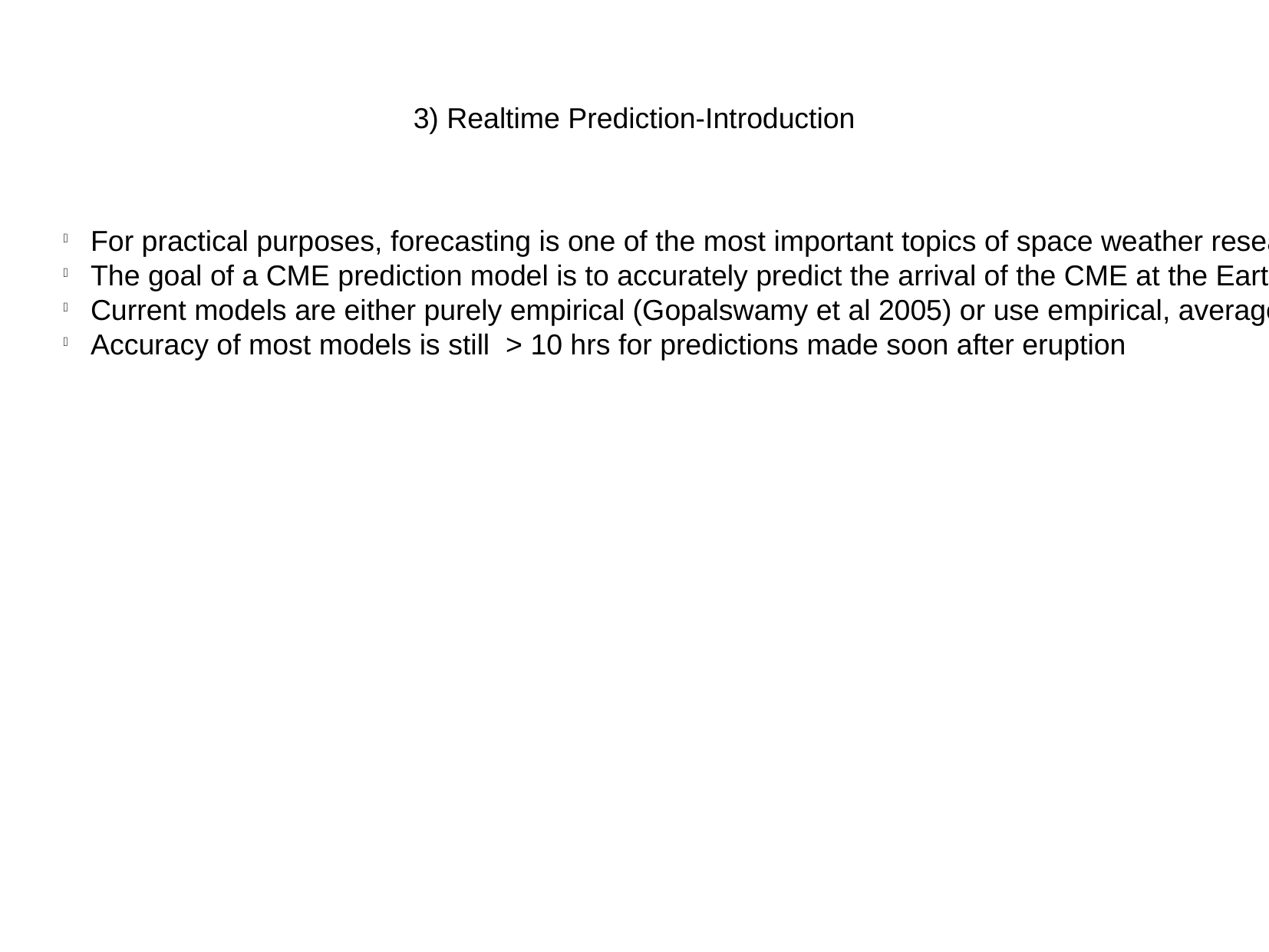

3) Realtime Prediction-Introduction
For practical purposes, forecasting is one of the most important topics of space weather research
The goal of a CME prediction model is to accurately predict the arrival of the CME at the Earth as quickly as possible after eruption
Current models are either purely empirical (Gopalswamy et al 2005) or use empirical, average terms in physics based models
Accuracy of most models is still  > 10 hrs for predictions made soon after eruption